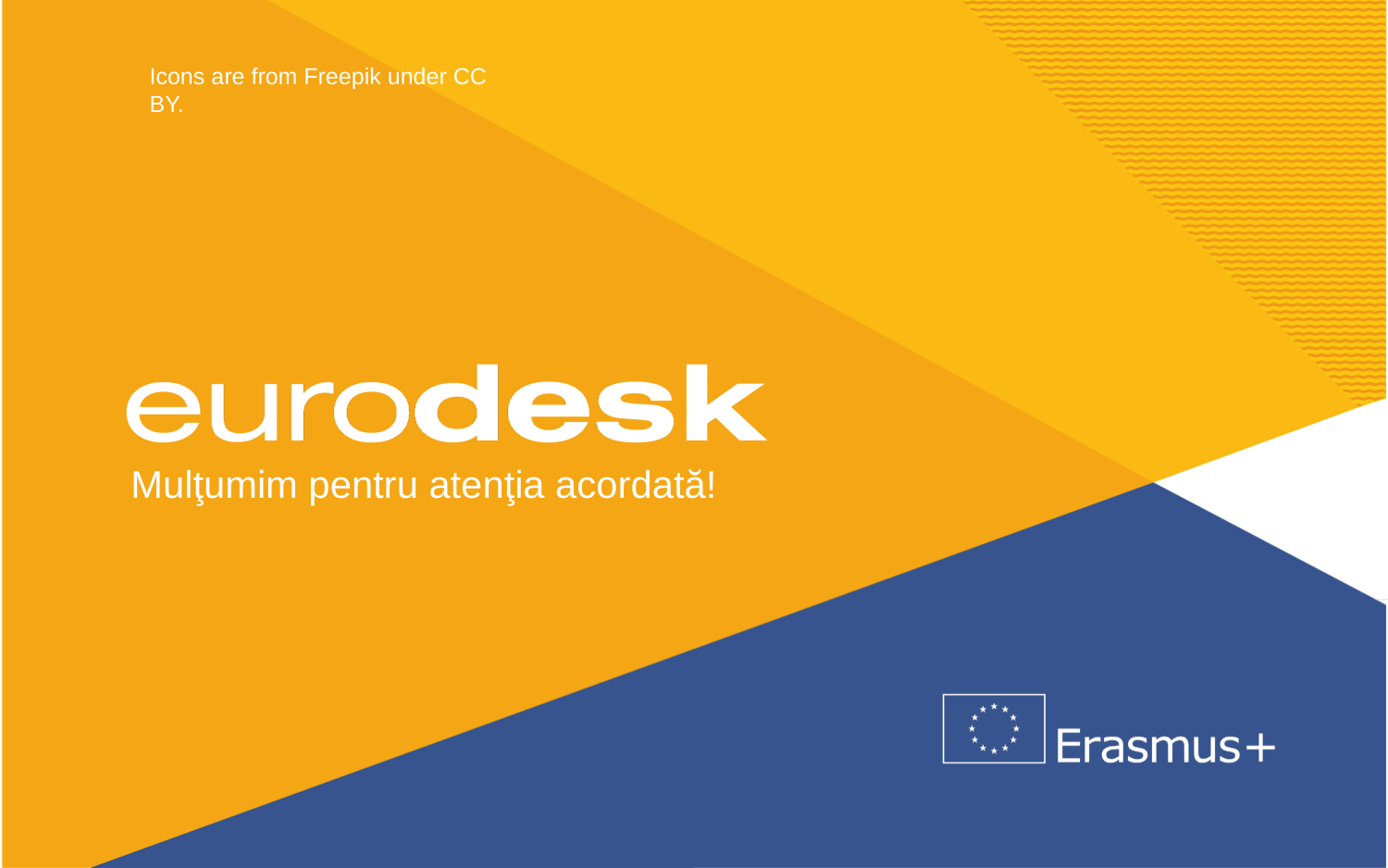

Icons are from Freepik under CC BY.
# Mulţumim pentru atenţia acordată!